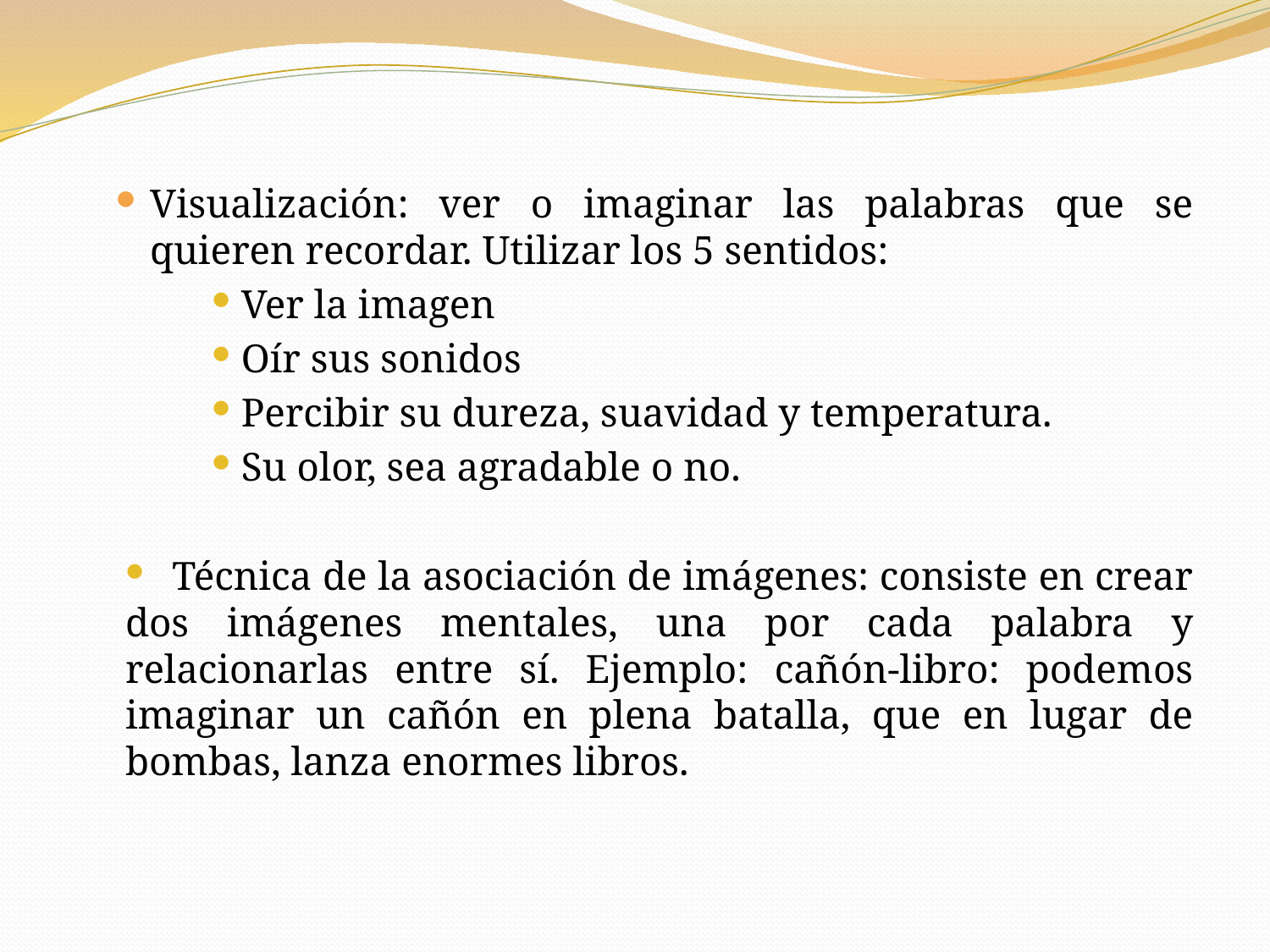

Visualización: ver o imaginar las palabras que se quieren recordar. Utilizar los 5 sentidos:
Ver la imagen
Oír sus sonidos
Percibir su dureza, suavidad y temperatura.
Su olor, sea agradable o no.

  Técnica de la asociación de imágenes: consiste en crear dos imágenes mentales, una por cada palabra y relacionarlas entre sí. Ejemplo: cañón-libro: podemos imaginar un cañón en plena batalla, que en lugar de bombas, lanza enormes libros.